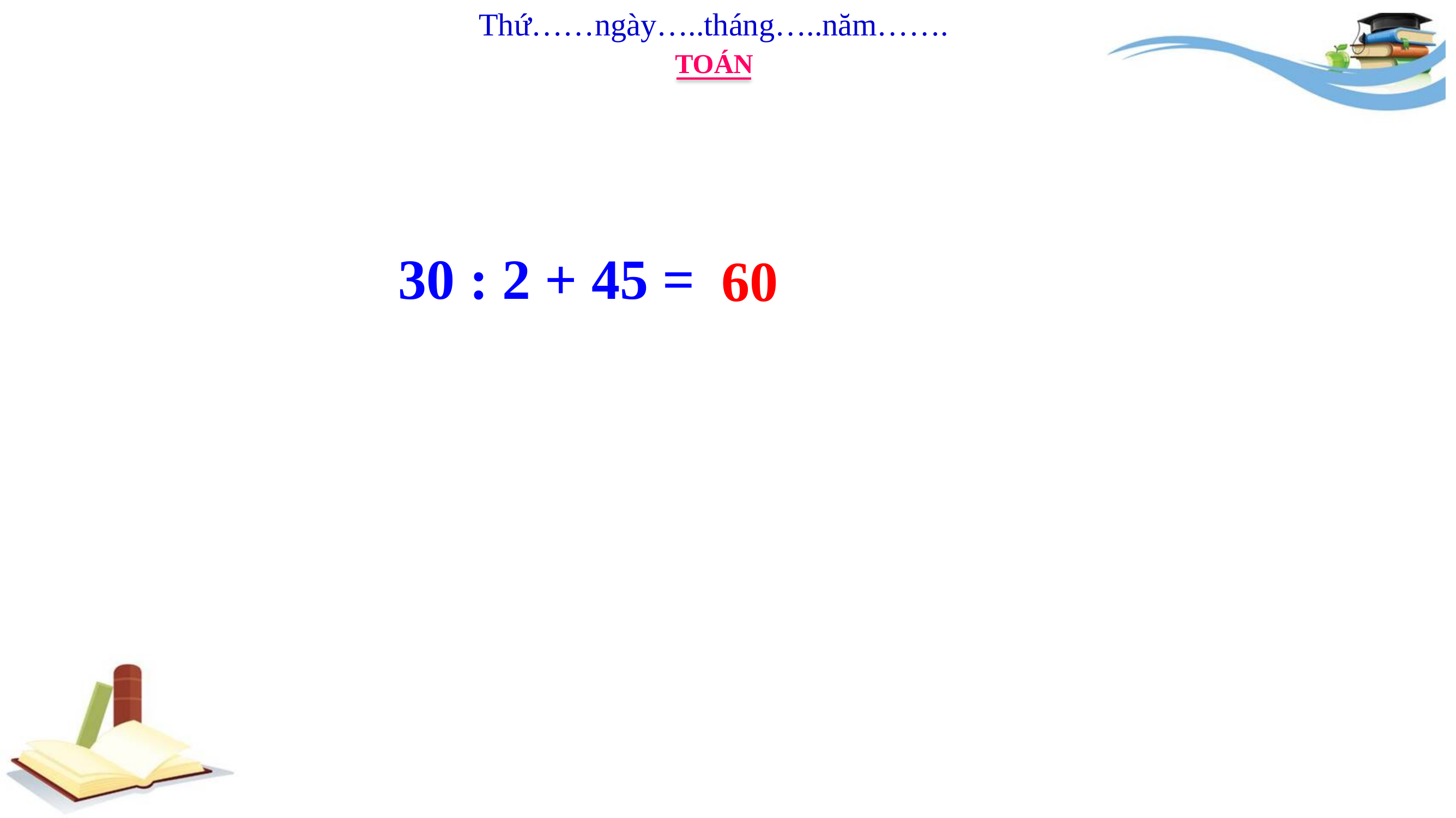

Thứ……ngày…..tháng…..năm…….
TOÁN
30 : 2 + 45 =
60